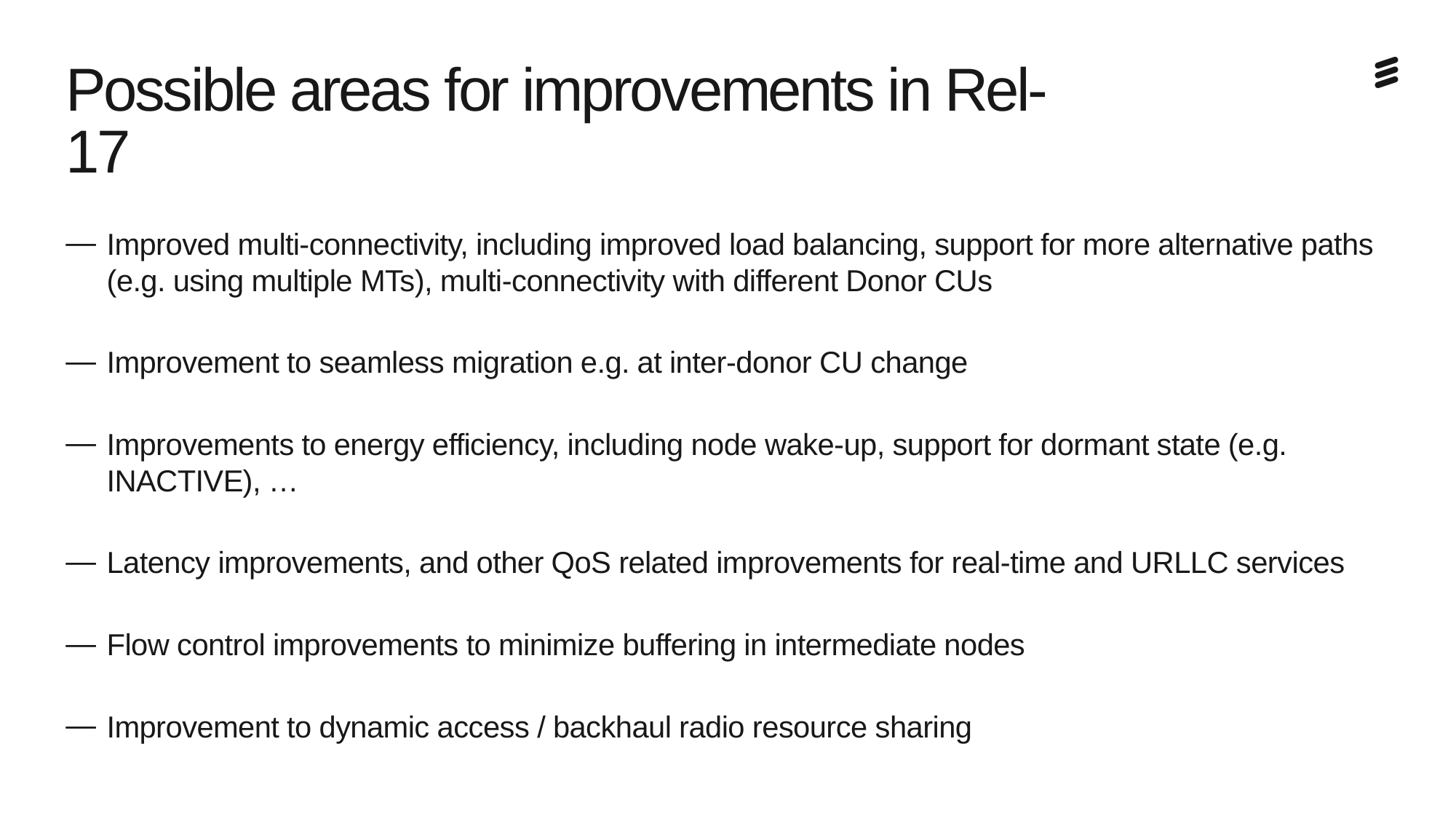

# Possible areas for improvements in Rel-17
Improved multi-connectivity, including improved load balancing, support for more alternative paths (e.g. using multiple MTs), multi-connectivity with different Donor CUs

Improvement to seamless migration e.g. at inter-donor CU change

Improvements to energy efficiency, including node wake-up, support for dormant state (e.g. INACTIVE), …

Latency improvements, and other QoS related improvements for real-time and URLLC services

Flow control improvements to minimize buffering in intermediate nodes

Improvement to dynamic access / backhaul radio resource sharing